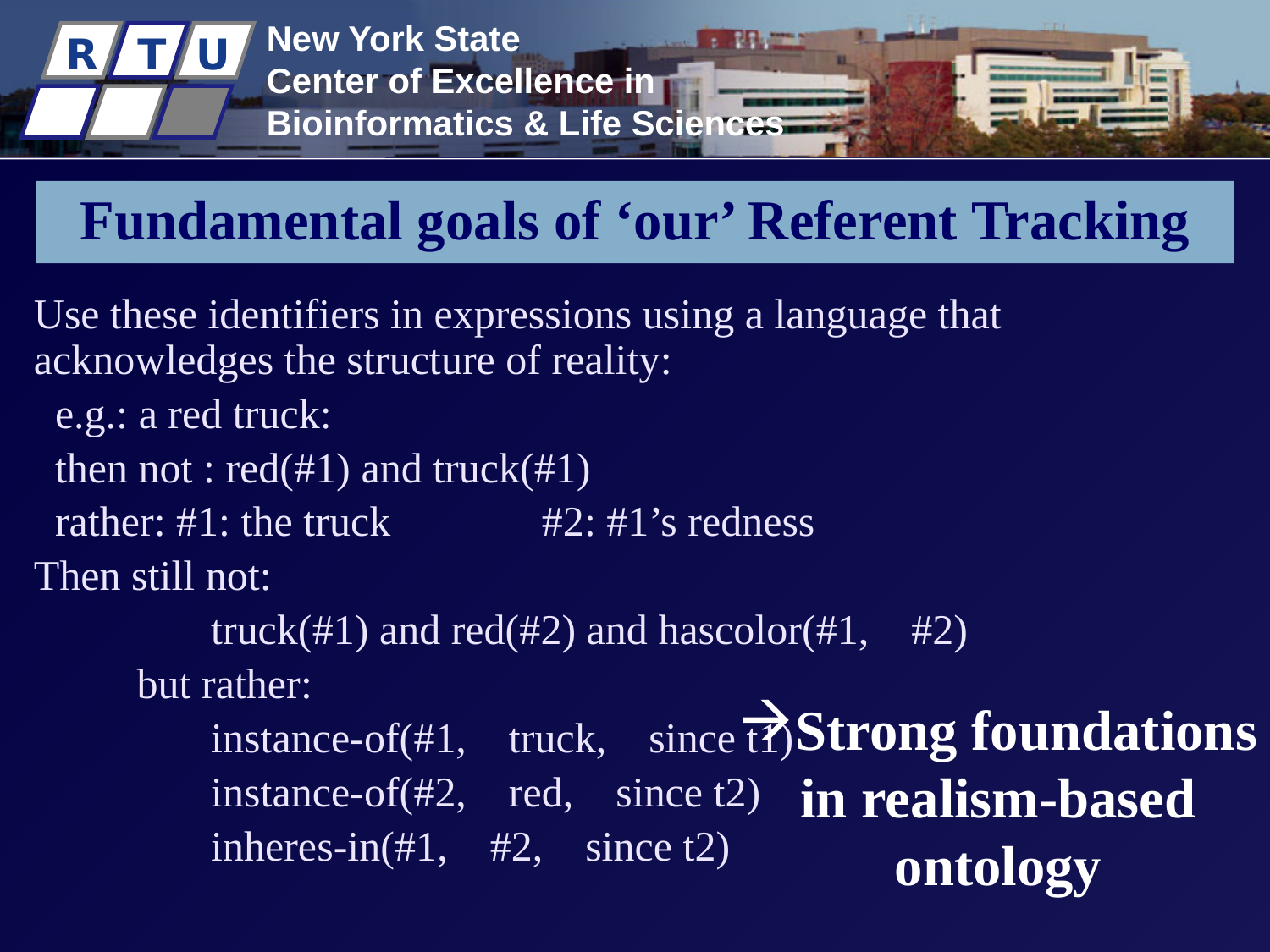

# Fundamental goals of ‘our’ Referent Tracking
Use these identifiers in expressions using a language that acknowledges the structure of reality:
  e.g.: a red truck:
  then not : red(#1) and truck(#1)
  rather: #1: the truck		#2: #1’s redness
Then still not:
	truck(#1) and red(#2) and hascolor(#1,    #2)
but rather:
	instance-of(#1,    truck,    since t1)
	instance-of(#2,    red,    since t2)
	inheres-in(#1,    #2,    since t2)

Strong foundations
in realism-based
ontology